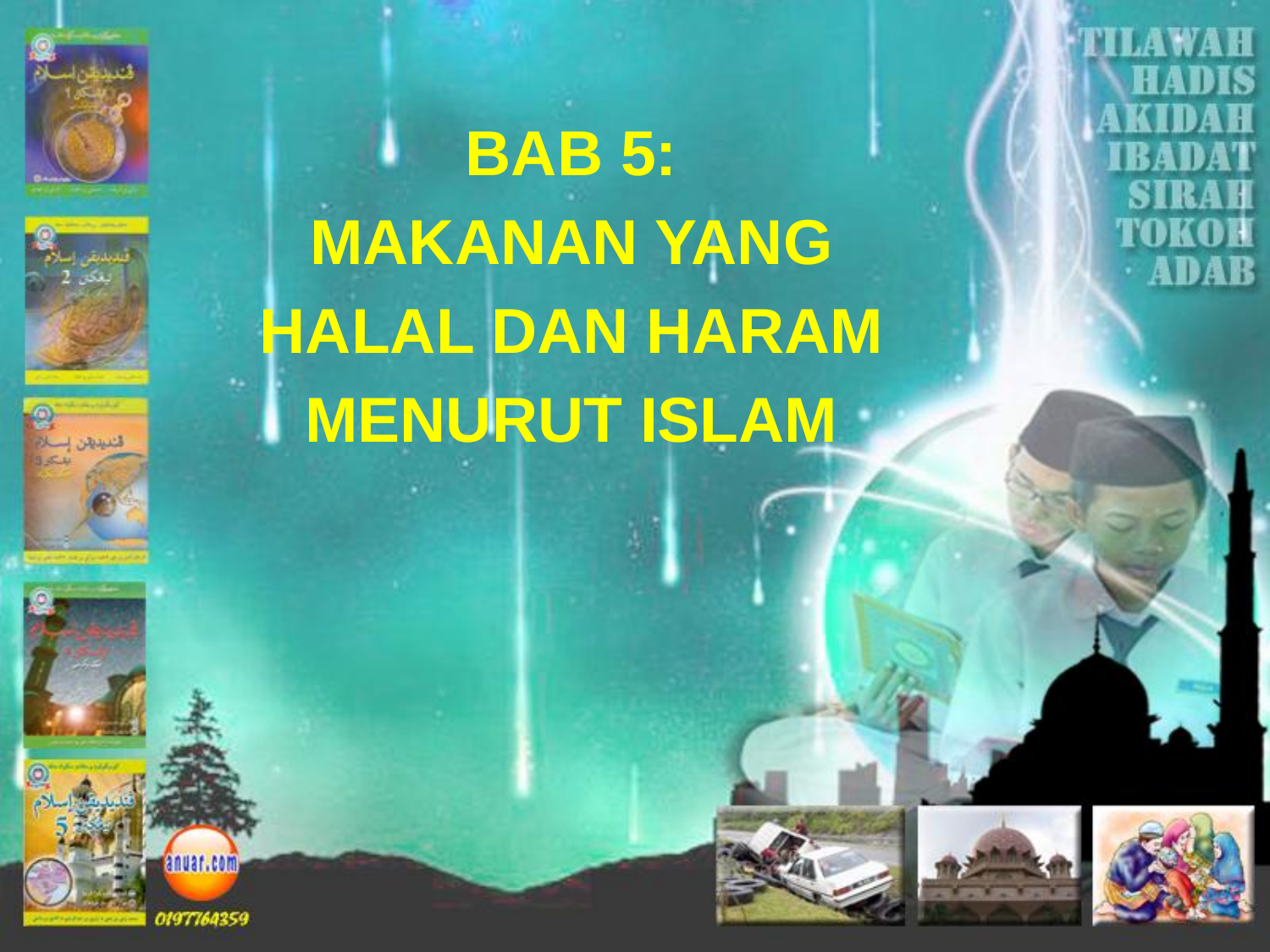

BAB 5:
MAKANAN YANG
HALAL DAN HARAM
MENURUT ISLAM